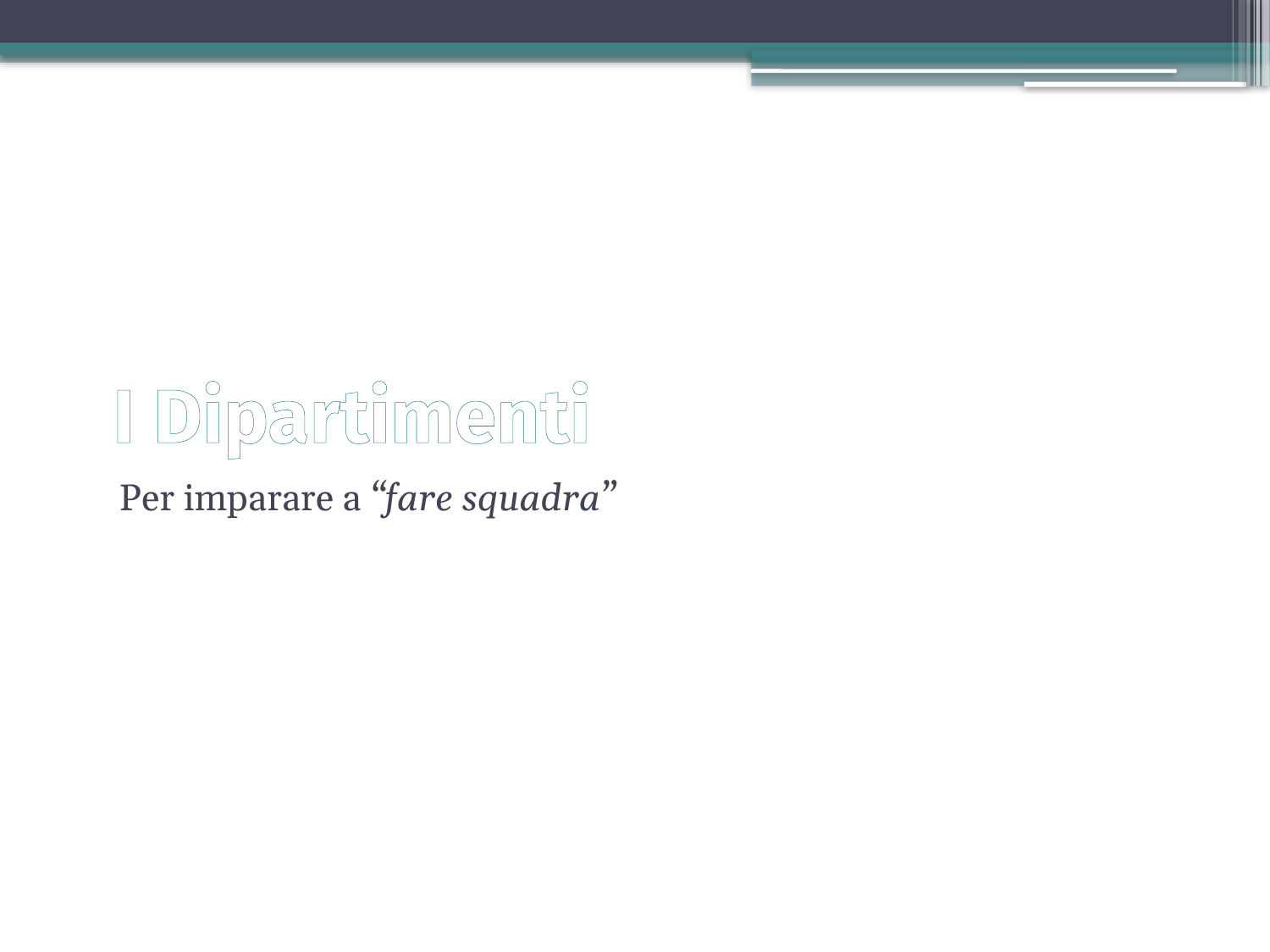

# I Dipartimenti
Per imparare a “fare squadra”